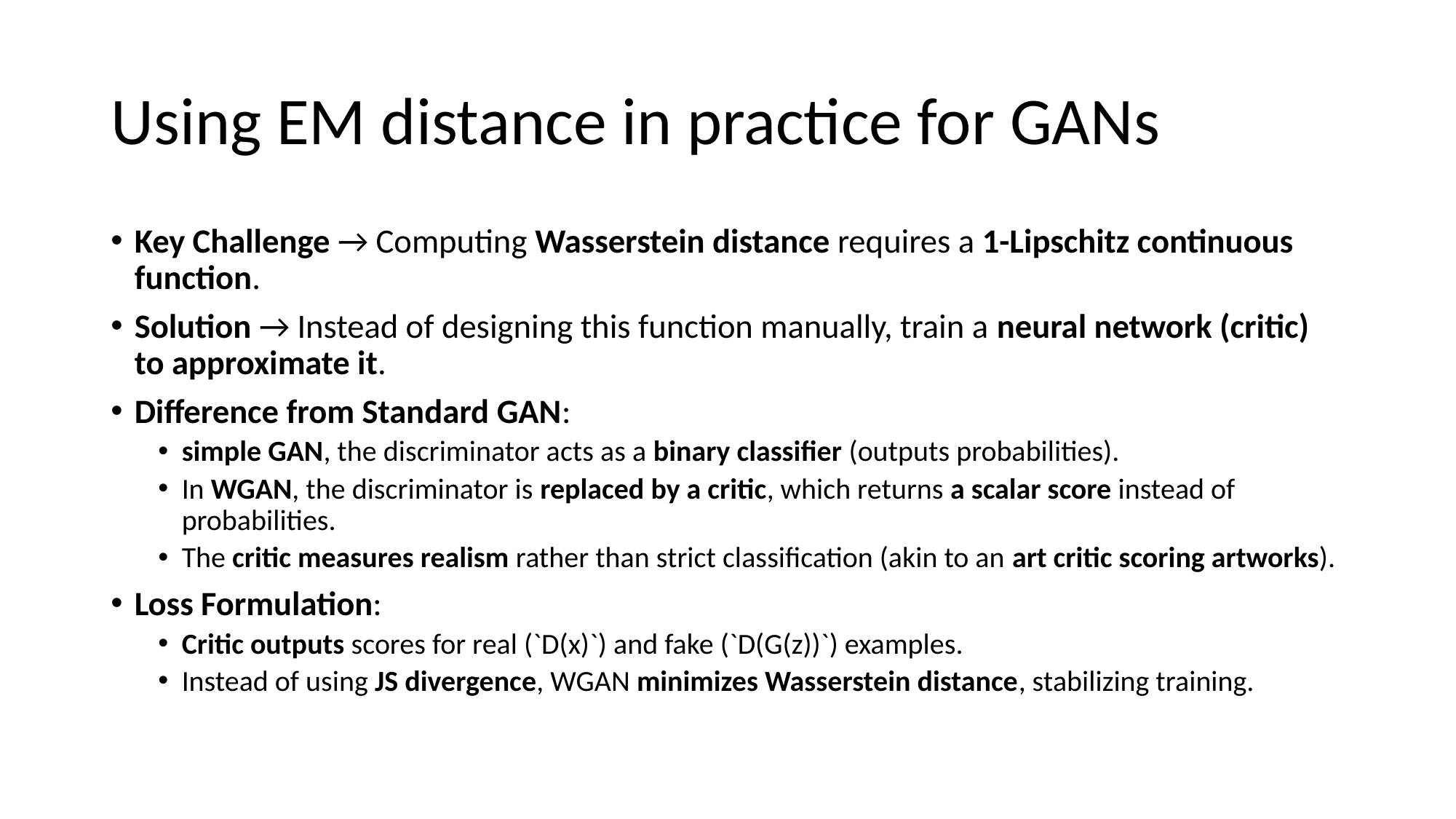

# Using EM distance in practice for GANs
Key Challenge → Computing Wasserstein distance requires a 1-Lipschitz continuous function.
Solution → Instead of designing this function manually, train a neural network (critic) to approximate it.
Difference from Standard GAN:
simple GAN, the discriminator acts as a binary classifier (outputs probabilities).
In WGAN, the discriminator is replaced by a critic, which returns a scalar score instead of probabilities.
The critic measures realism rather than strict classification (akin to an art critic scoring artworks).
Loss Formulation:
Critic outputs scores for real (`D(x)`) and fake (`D(G(z))`) examples.
Instead of using JS divergence, WGAN minimizes Wasserstein distance, stabilizing training.